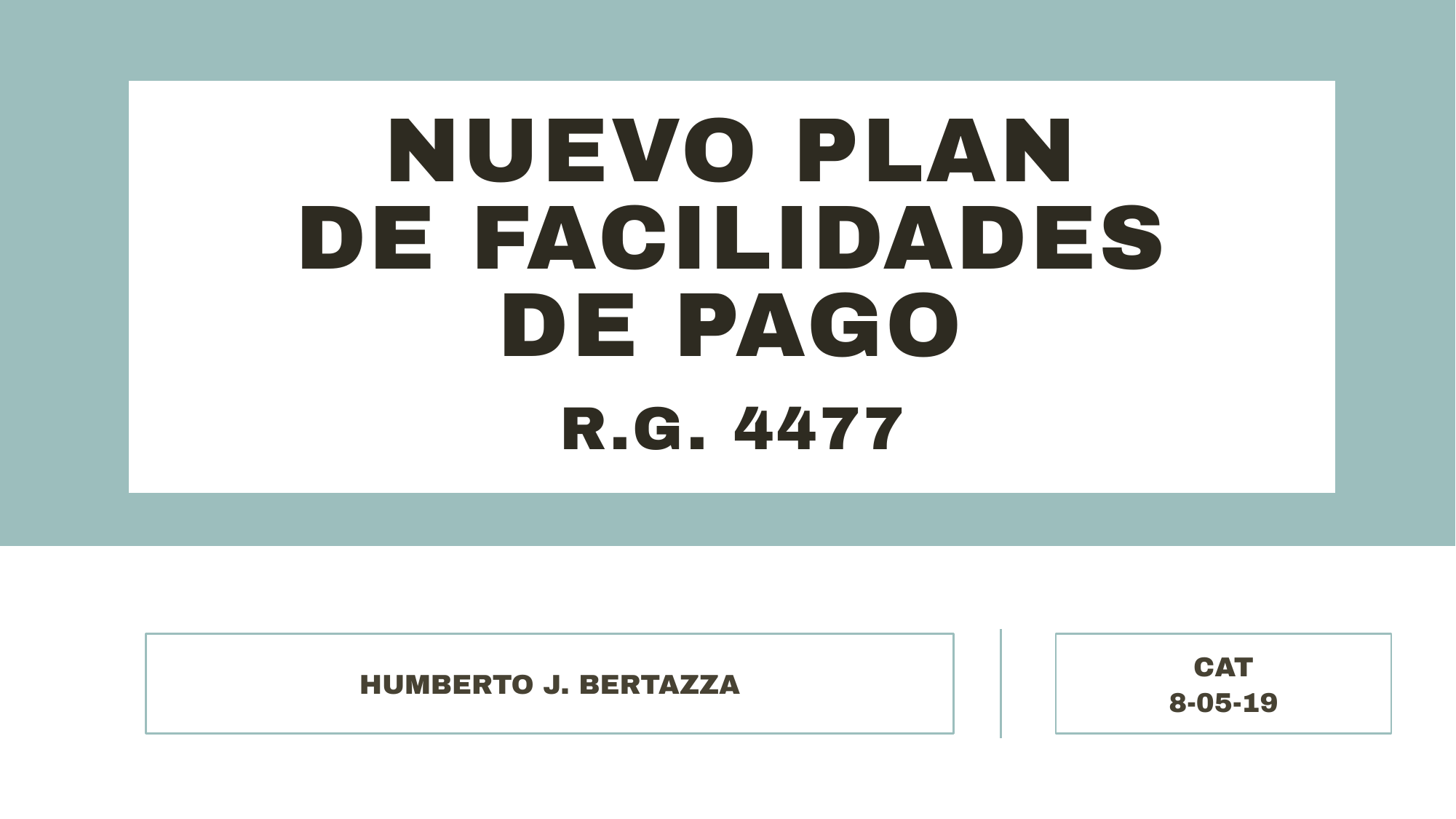

# NUEVO PLAN DE FACILIDADES DE PAGO R.G. 4477
HUMBERTO J. BERTAZZA
CAT
8-05-19